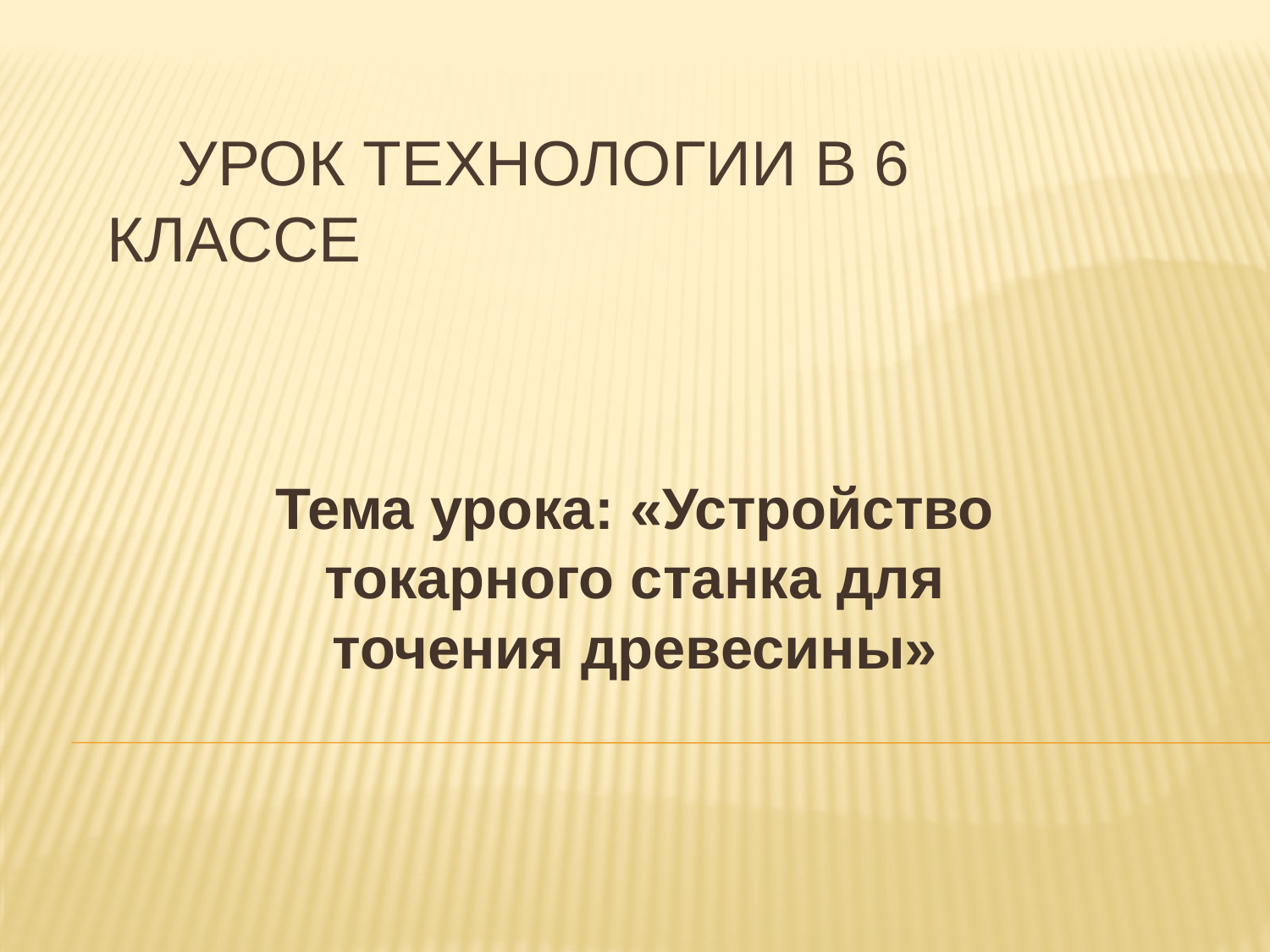

# Урок технологии в 6 классе
Тема урока: «Устройство токарного станка для точения древесины»